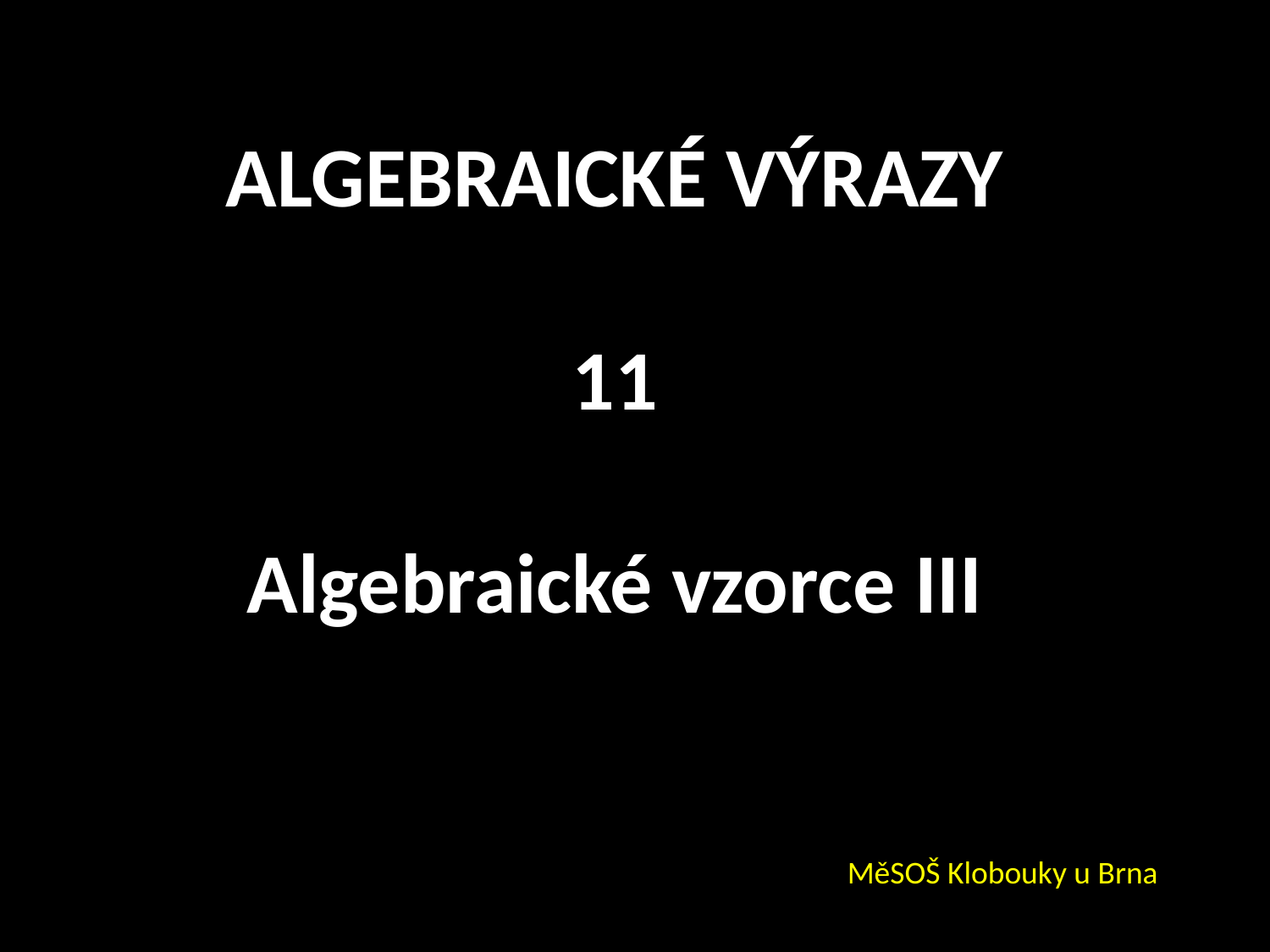

ALGEBRAICKÉ VÝRAZY

11

Algebraické vzorce III

MěSOŠ Klobouky u Brna